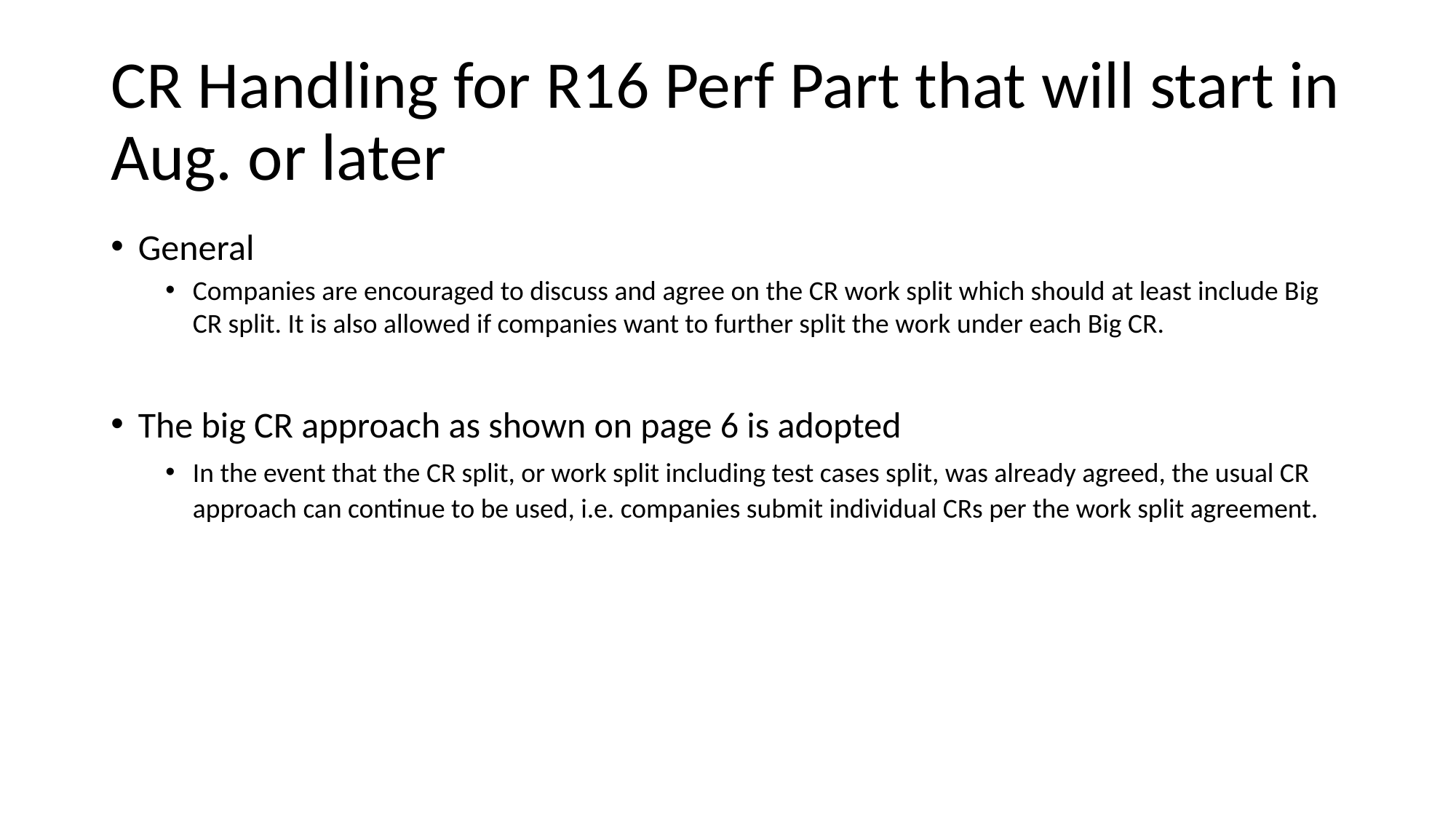

# CR Handling for R16 Perf Part that will start in Aug. or later
General
Companies are encouraged to discuss and agree on the CR work split which should at least include Big CR split. It is also allowed if companies want to further split the work under each Big CR.

The big CR approach as shown on page 6 is adopted
In the event that the CR split, or work split including test cases split, was already agreed, the usual CR approach can continue to be used, i.e. companies submit individual CRs per the work split agreement.